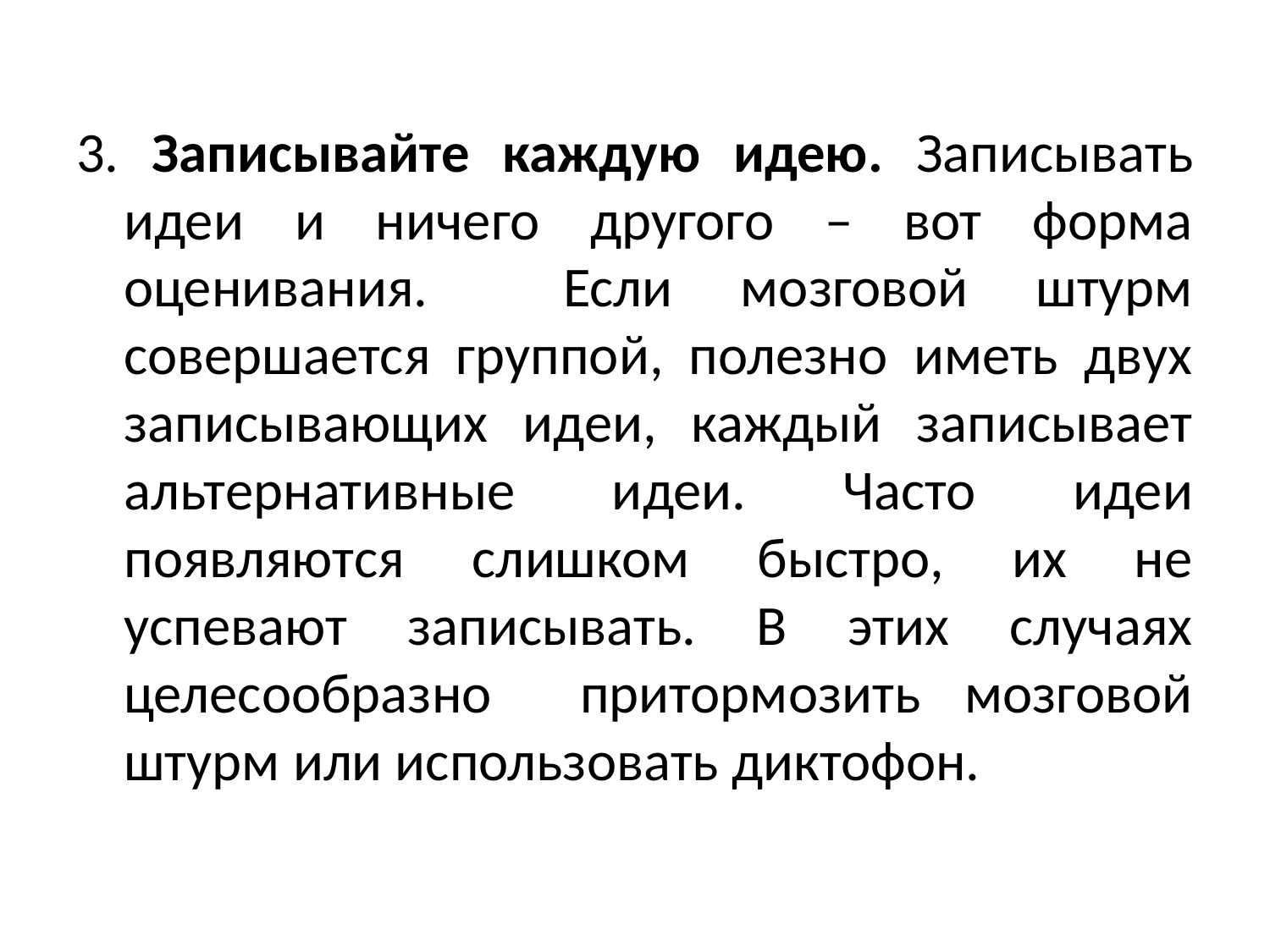

3. Записывайте каждую идею. Записывать идеи и ничего другого – вот форма оценивания.  Если мозговой штурм совершается группой, полезно иметь двух записывающих идеи, каждый записывает альтернативные идеи. Часто идеи появляются слишком быстро, их не успевают записывать. В этих случаях целесообразно  притормозить мозговой штурм или использовать диктофон.